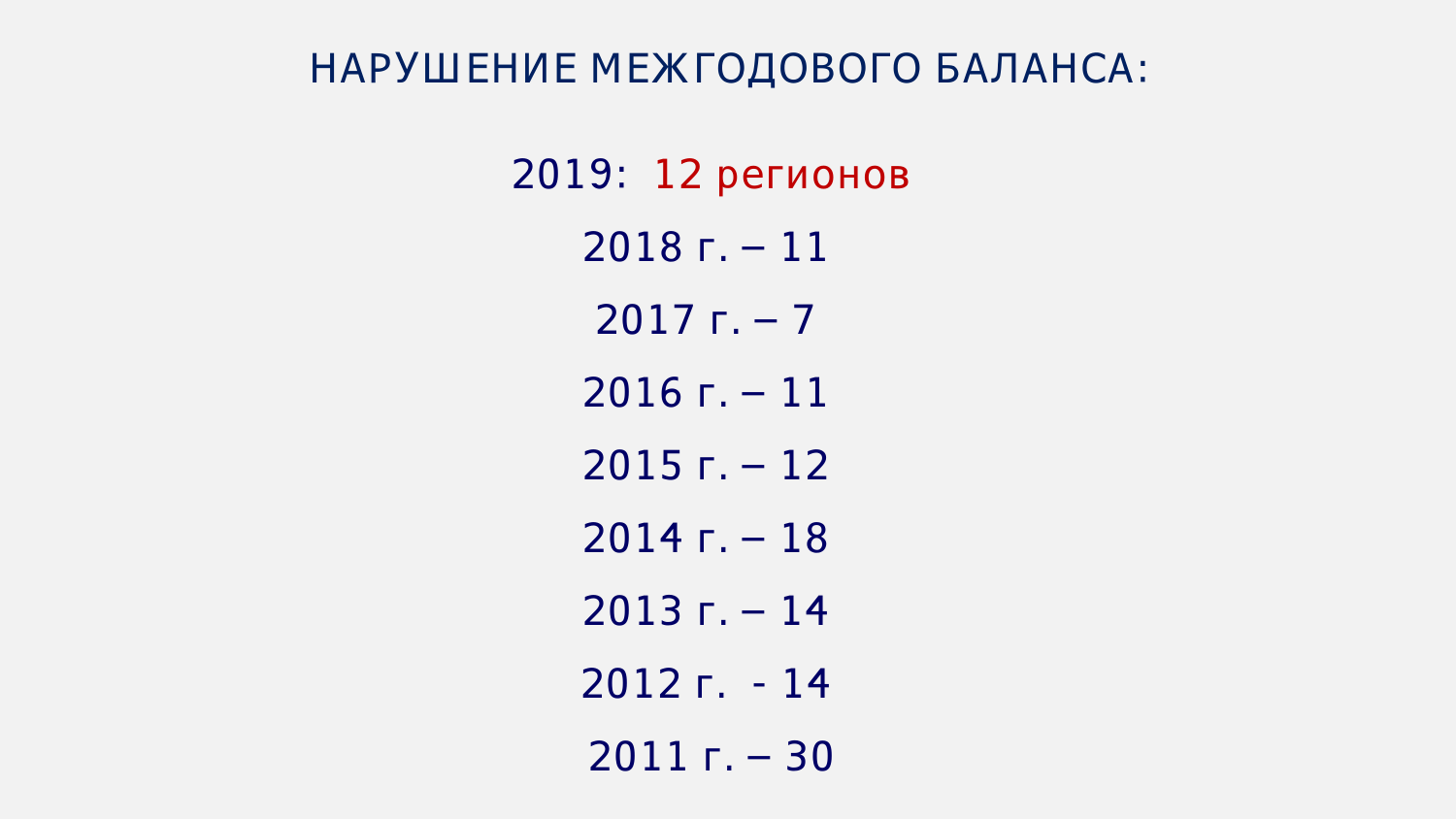

НАРУШЕНИЕ МЕЖГОДОВОГО БАЛАНСА:
2019:  12 регионов
2018 г. – 11
2017 г. – 7
2016 г. – 11
2015 г. – 12
2014 г. – 18
2013 г. – 14
2012 г.  - 14
2011 г. – 30